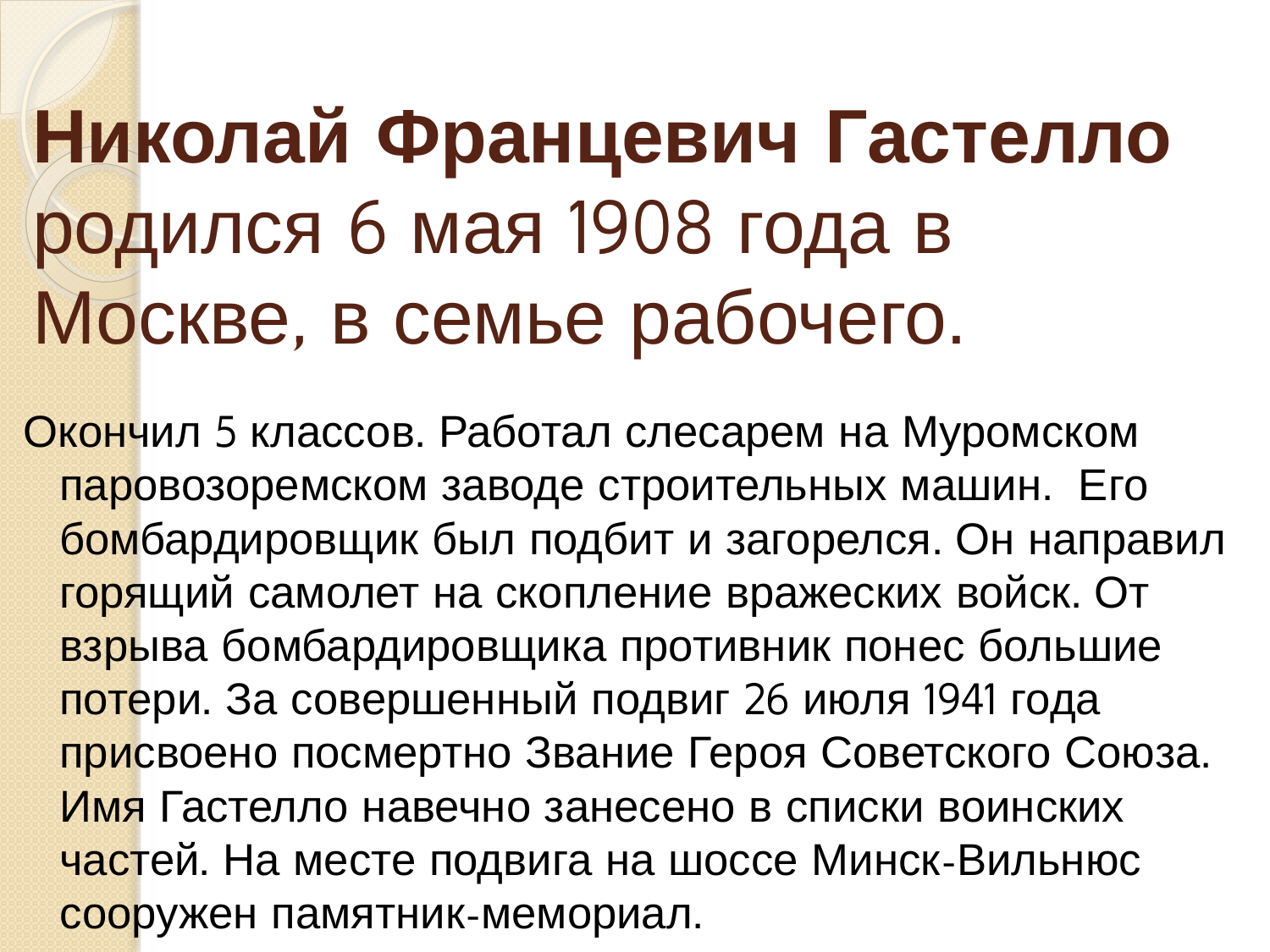

# Николай Францевич Гастелло родился 6 мая 1908 года в Москве, в семье рабочего.
Окончил 5 классов. Работал слесарем на Муромском паровозоремском заводе строительных машин.  Его бомбардировщик был подбит и загорелся. Он направил горящий самолет на скопление вражеских войск. От взрыва бомбардировщика противник понес большие потери. За совершенный подвиг 26 июля 1941 года присвоено посмертно Звание Героя Советского Союза. Имя Гастелло навечно занесено в списки воинских частей. На месте подвига на шоссе Минск-Вильнюс сооружен памятник-мемориал.